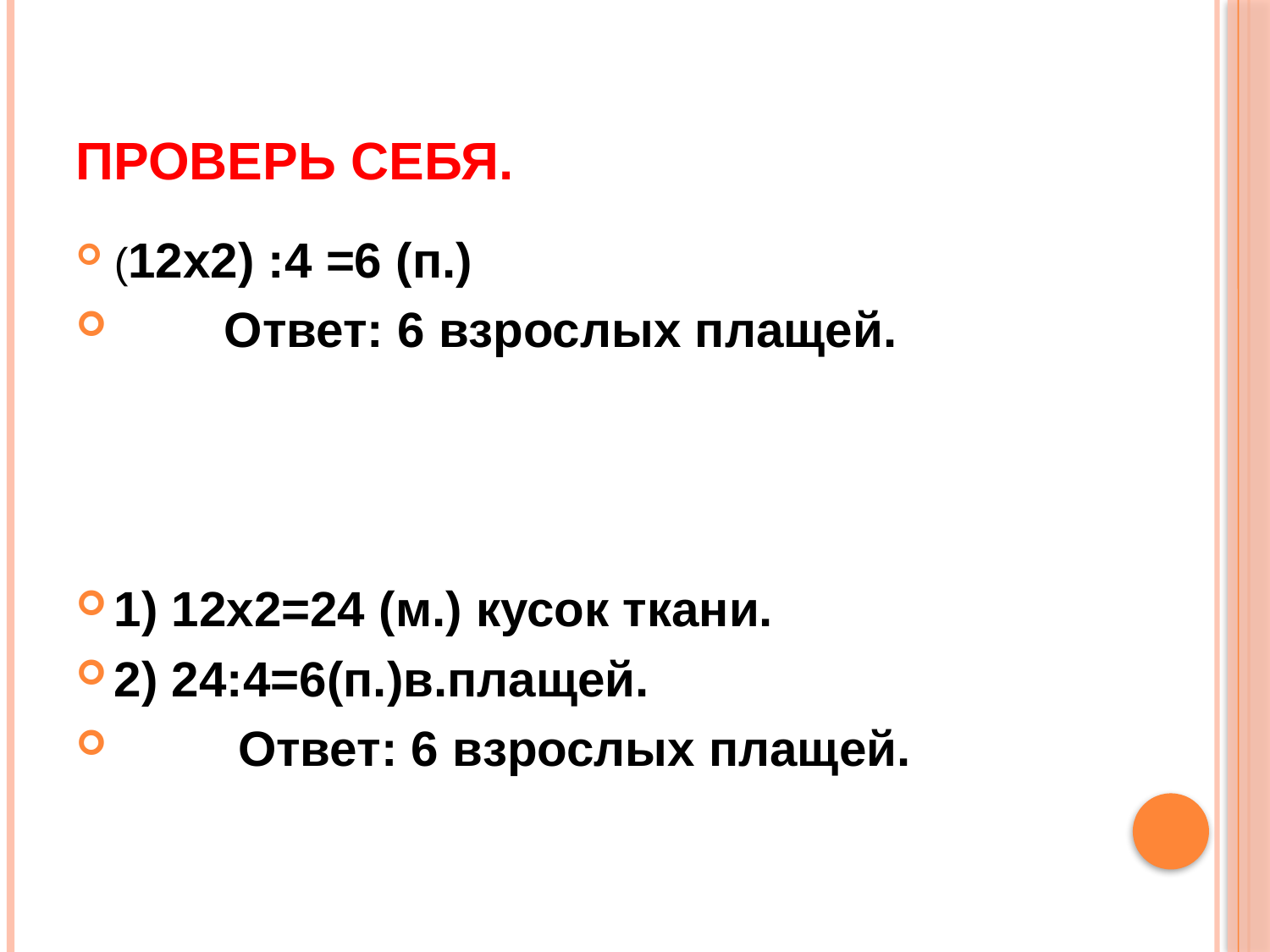

# Проверь себя.
(12х2) :4 =6 (п.)
        Ответ: 6 взрослых плащей.

1) 12х2=24 (м.) кусок ткани.
2) 24:4=6(п.)в.плащей.
         Ответ: 6 взрослых плащей.